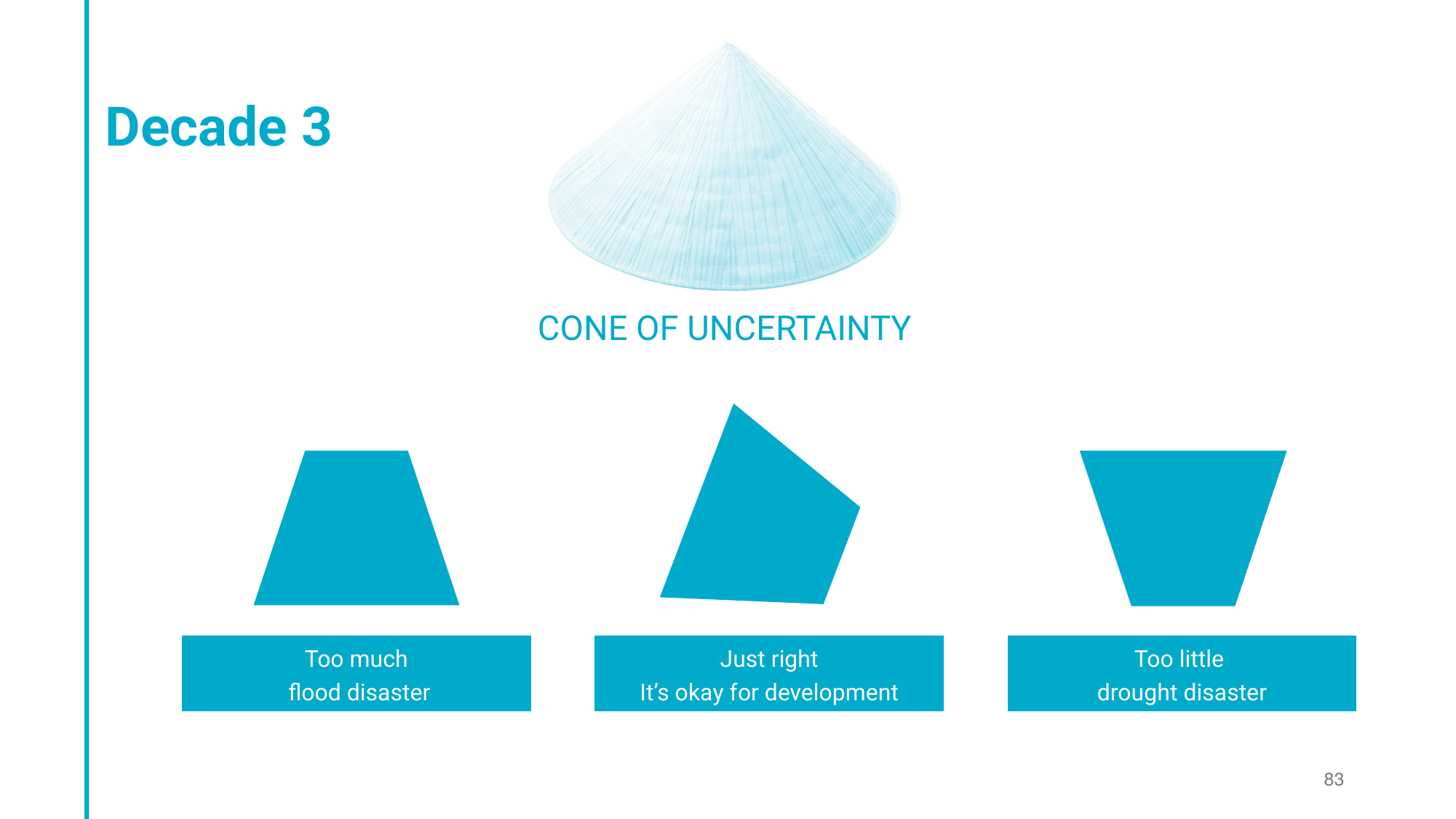

Decade 3
CONE OF UNCERTAINTY

Too much
 flood disaster

Just right
It’s okay for development

Too little
drought disaster
83